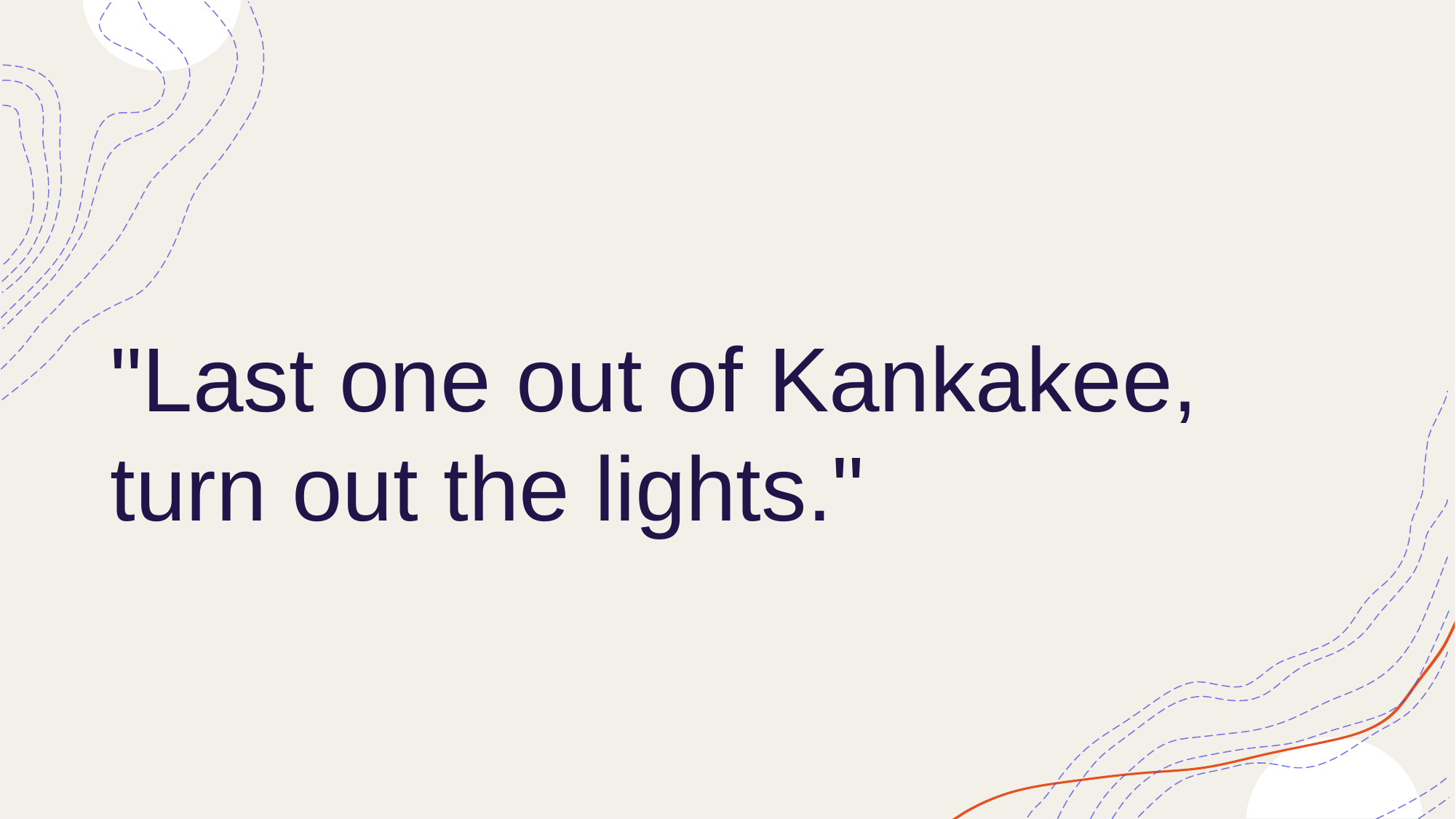

# "Last one out of Kankakee, turn out the lights."